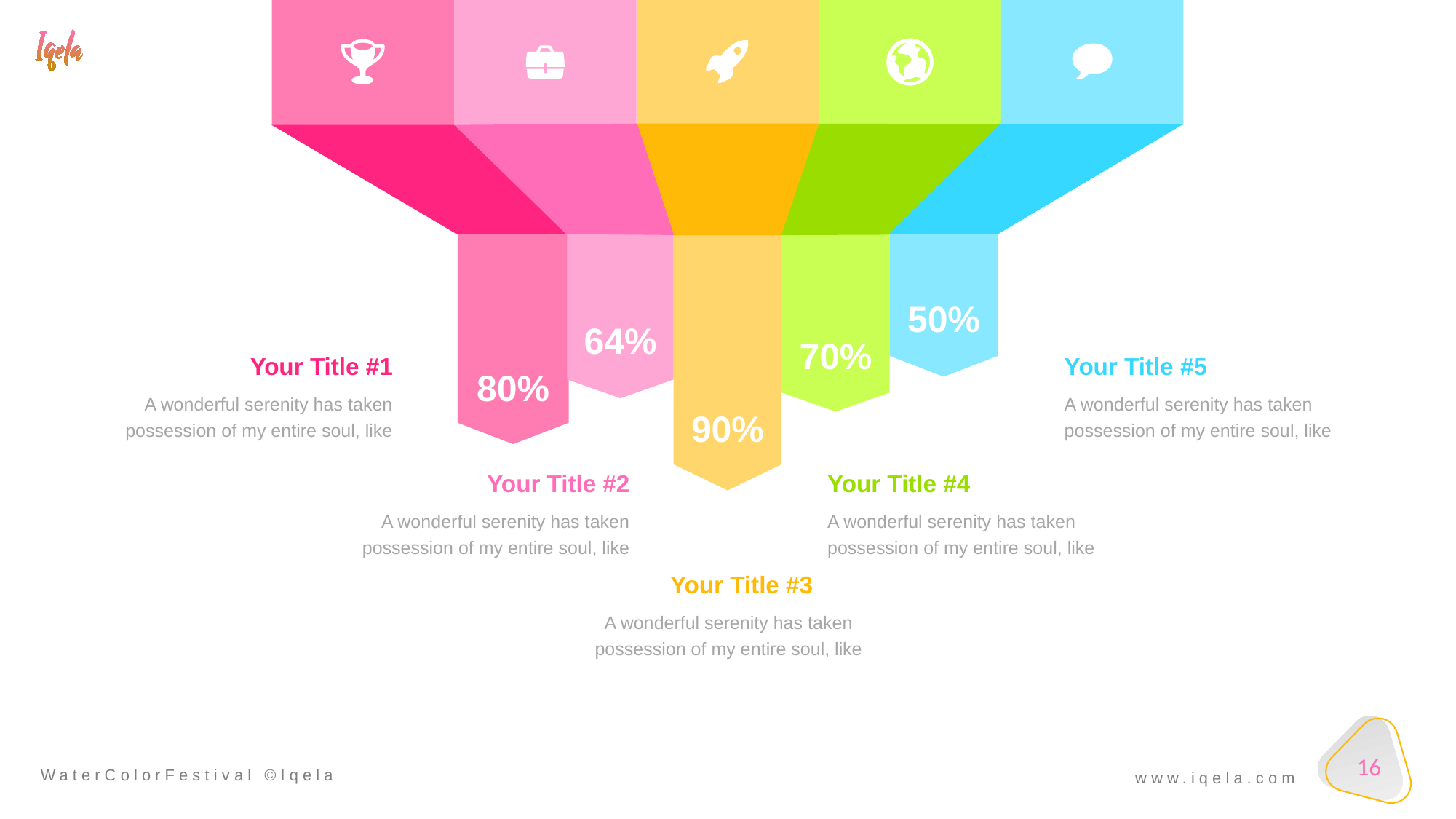

80%

90%

64%

70%

50%
Your Title #1
A wonderful serenity has taken possession of my entire soul, like
Your Title #5
A wonderful serenity has taken possession of my entire soul, like
Your Title #2
A wonderful serenity has taken possession of my entire soul, like
Your Title #4
A wonderful serenity has taken possession of my entire soul, like
Your Title #3
A wonderful serenity has taken possession of my entire soul, like